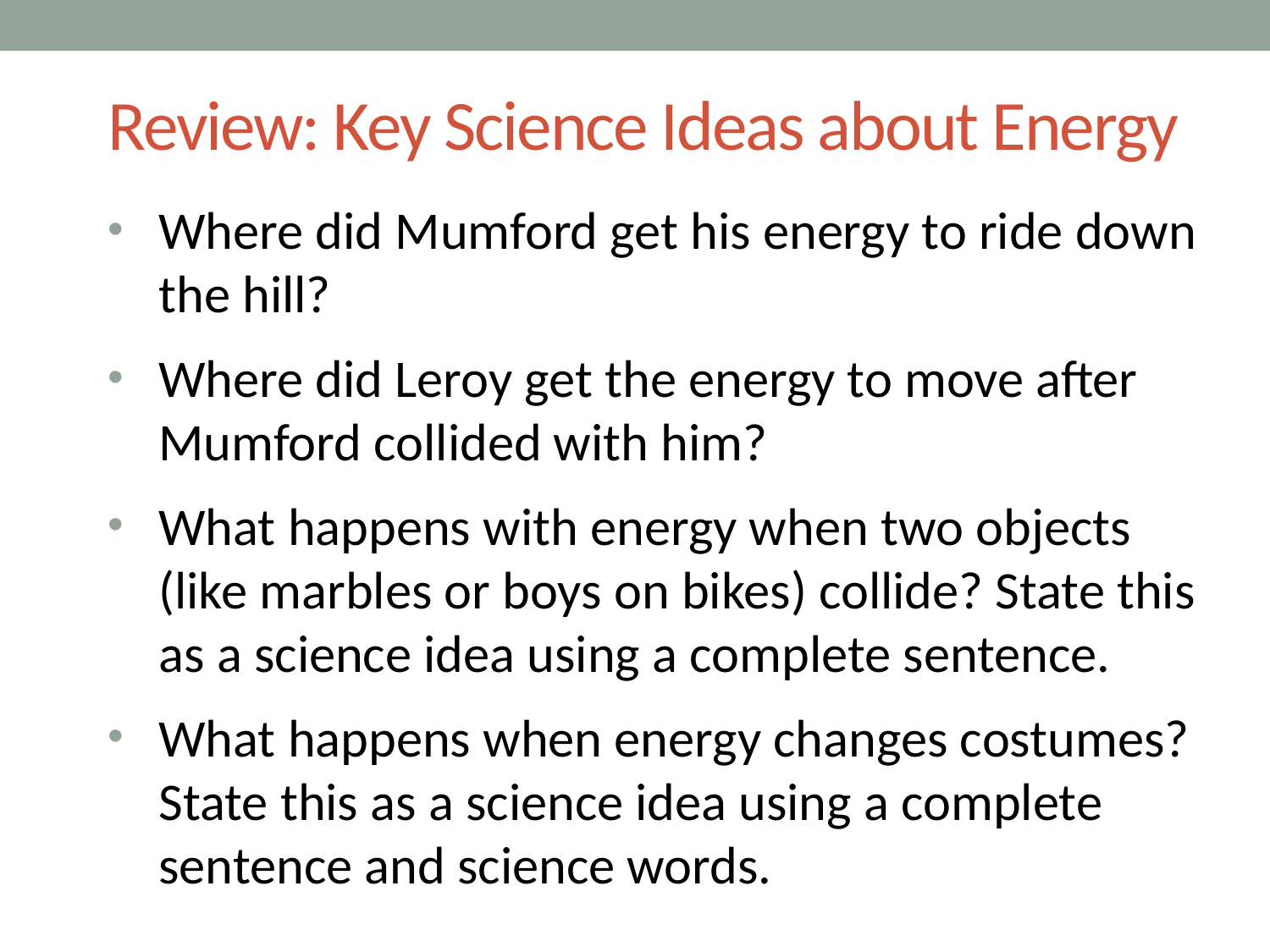

# Review: Key Science Ideas about Energy
Where did Mumford get his energy to ride down
the hill?
Where did Leroy get the energy to move after Mumford collided with him?
What happens with energy when two objects (like marbles or boys on bikes) collide? State this as a science idea using a complete sentence.
What happens when energy changes costumes? State this as a science idea using a complete sentence and science words.